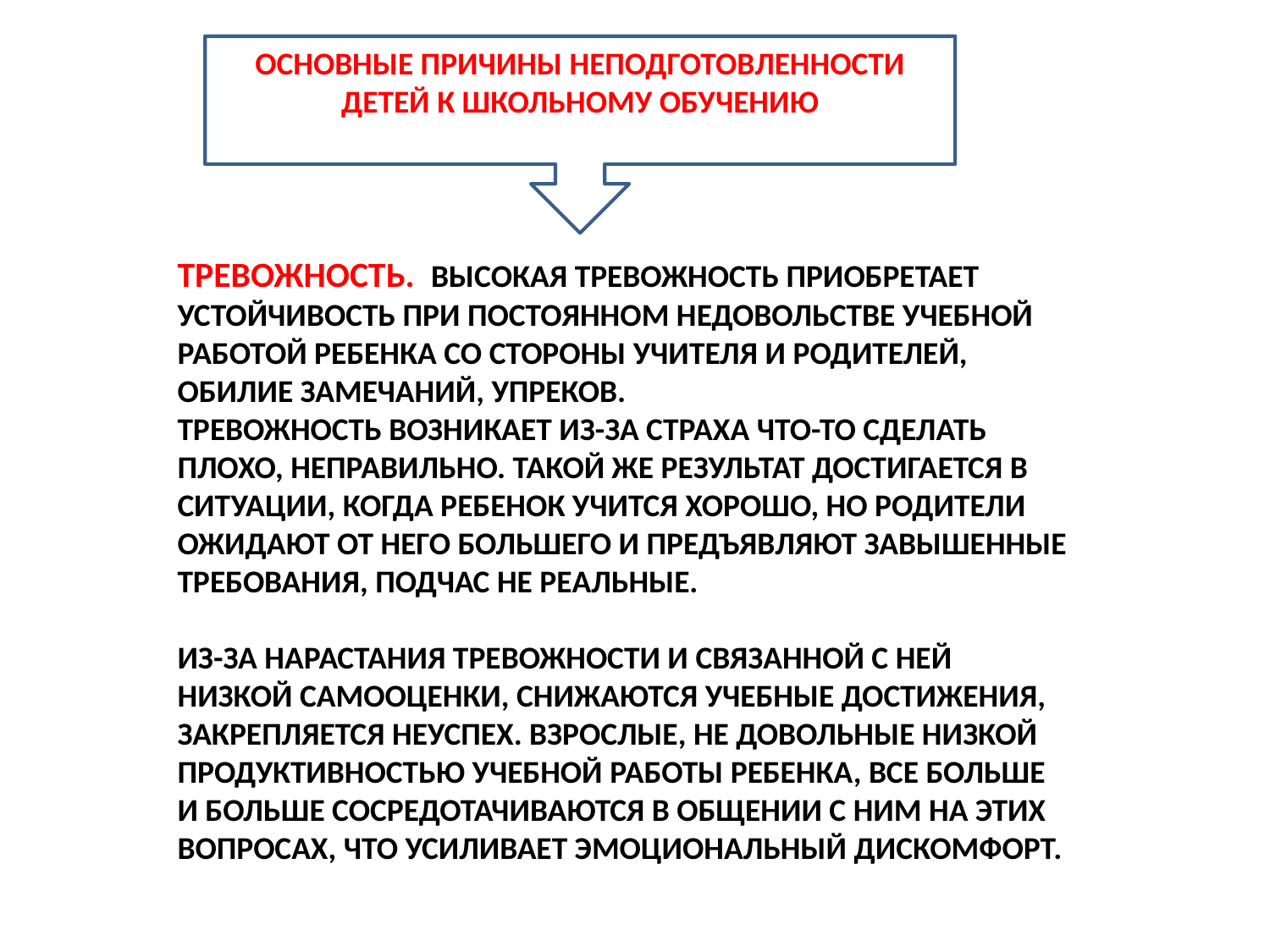

Основные причины неподготовленности детей к школьному обучению

Тревожность.  Высокая тревожность приобретает устойчивость при постоянном недовольстве учебной работой ребенка со стороны учителя и родителей, обилие замечаний, упреков.
Тревожность возникает из-за страха что-то сделать плохо, неправильно. Такой же результат достигается в ситуации, когда ребенок учится хорошо, но родители ожидают от него большего и предъявляют завышенные требования, подчас не реальные.
Из-за нарастания тревожности и связанной с ней низкой самооценки, снижаются учебные достижения, закрепляется неуспех. Взрослые, не довольные низкой продуктивностью учебной работы ребенка, все больше и больше сосредотачиваются в общении с ним на этих вопросах, что усиливает эмоциональный дискомфорт.